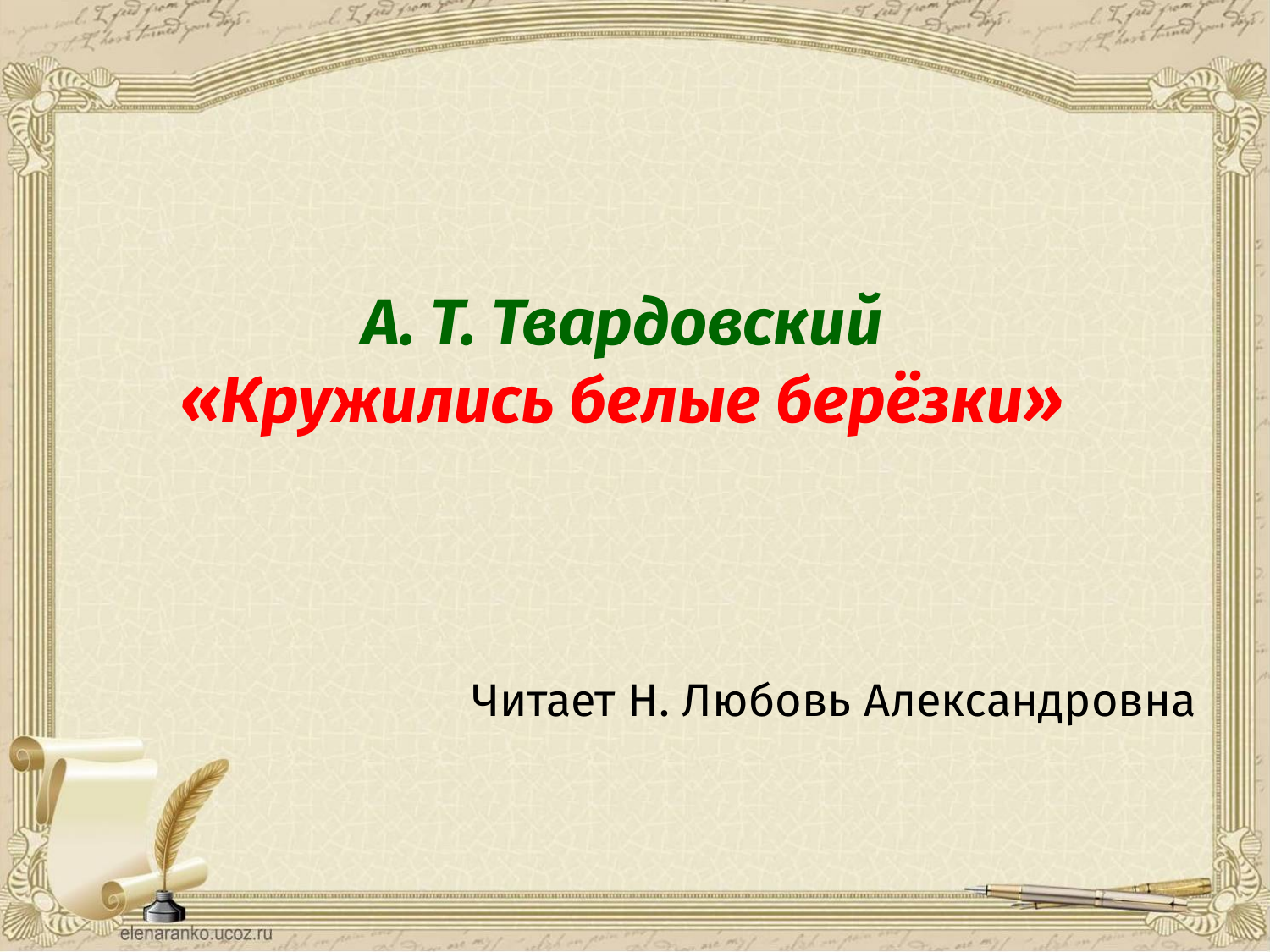

А. Т. Твардовский
«Кружились белые берёзки»

Читает Н. Любовь Александровна